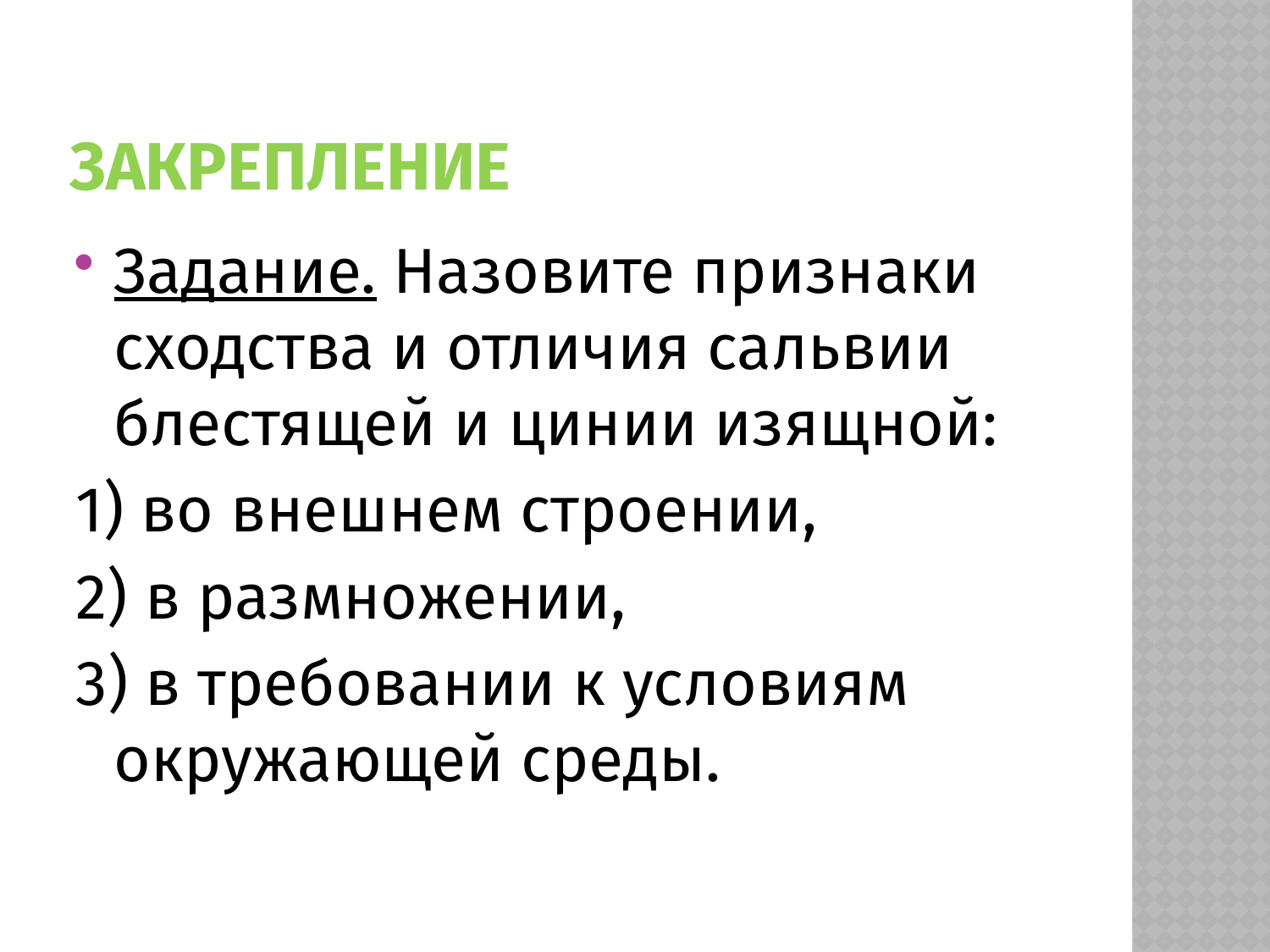

# Закрепление
Задание. Назовите признаки сходства и отличия сальвии блестящей и цинии изящной:
1) во внешнем строении,
2) в размножении,
3) в требовании к условиям окружающей среды.